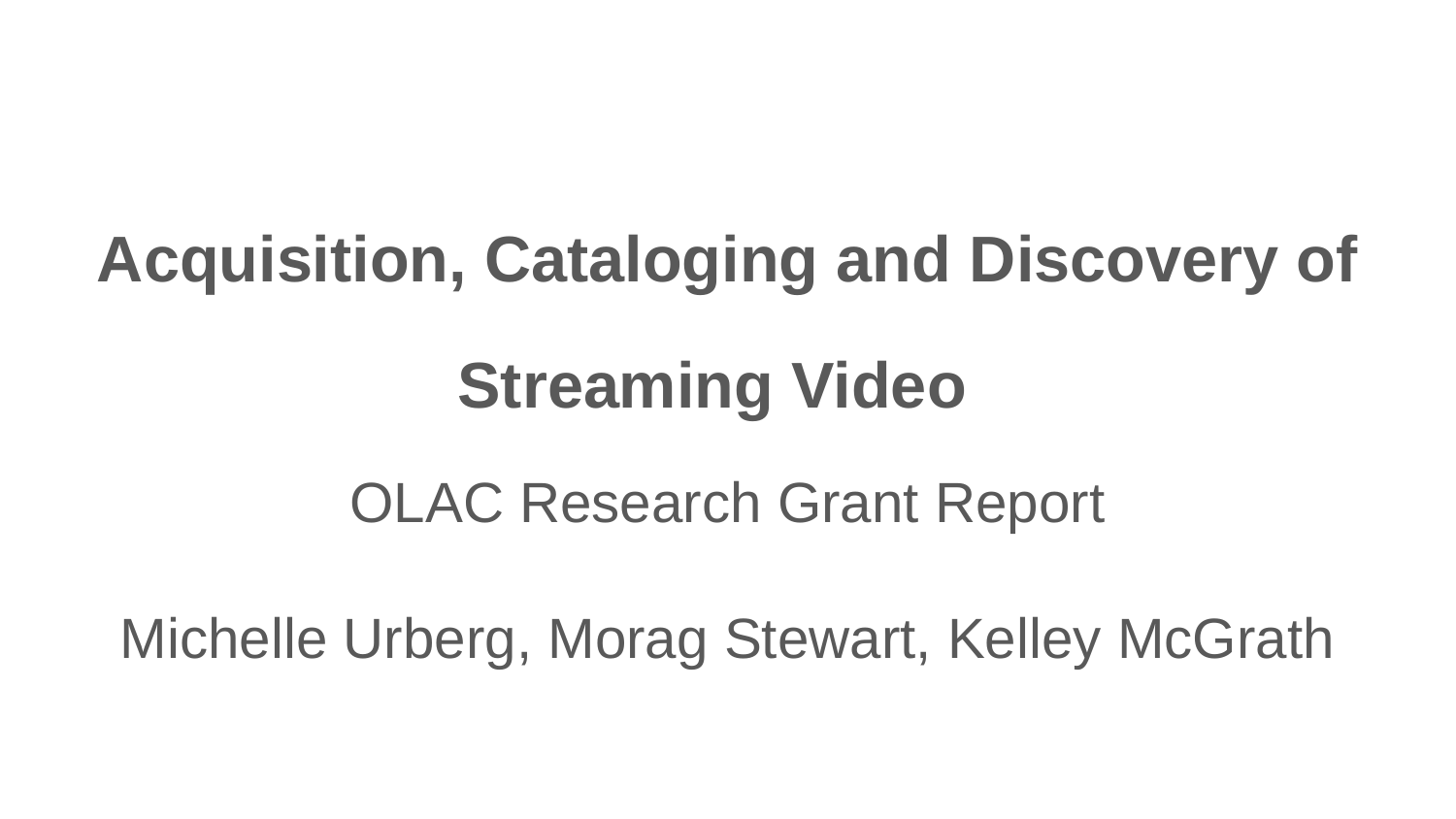

# Acquisition, Cataloging and Discovery of Streaming Video
OLAC Research Grant Report

Michelle Urberg, Morag Stewart, Kelley McGrath